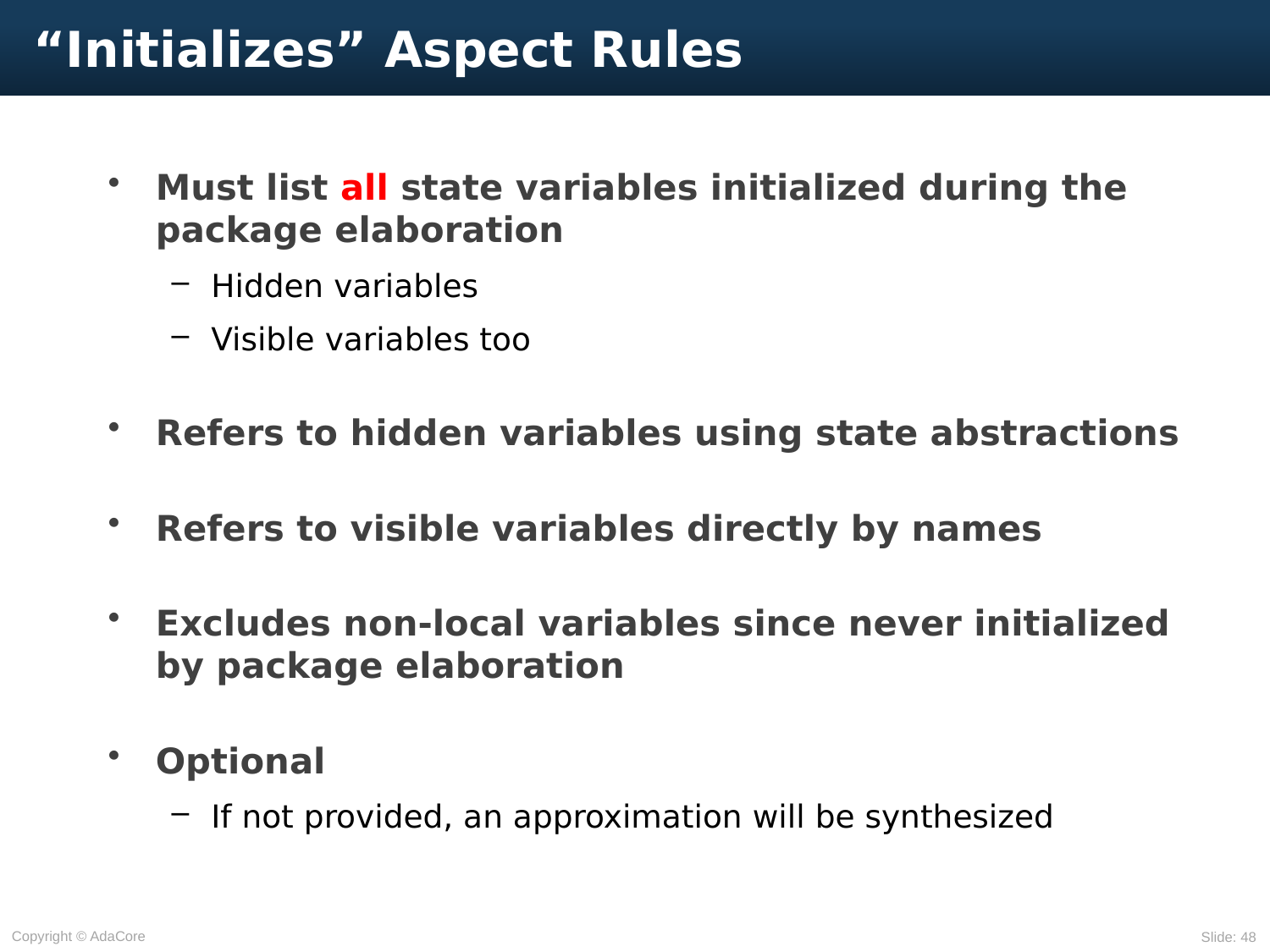

# “Initializes” Aspect Rules
Must list all state variables initialized during the package elaboration
Hidden variables
Visible variables too
Refers to hidden variables using state abstractions
Refers to visible variables directly by names
Excludes non-local variables since never initialized by package elaboration
Optional
If not provided, an approximation will be synthesized